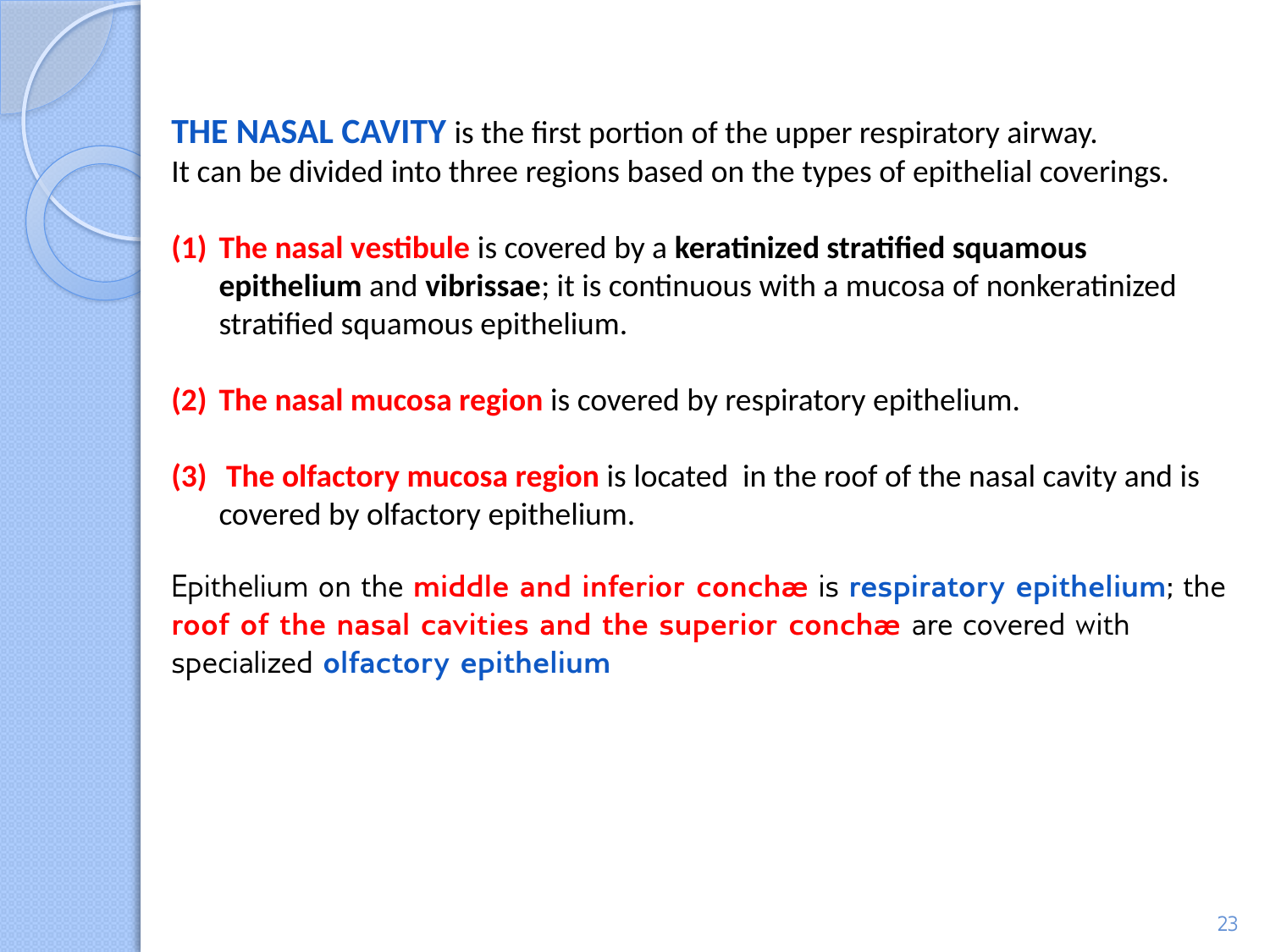

THE NASAL CAVITY is the first portion of the upper respiratory airway.
It can be divided into three regions based on the types of epithelial coverings.

The nasal vestibule is covered by a keratinized stratified squamous epithelium and vibrissae; it is continuous with a mucosa of nonkeratinized stratified squamous epithelium.

The nasal mucosa region is covered by respiratory epithelium.

 The olfactory mucosa region is located  in the roof of the nasal cavity and is covered by olfactory epithelium.
Epithelium on the middle and inferior conchae is respiratory epithelium; the roof of the nasal cavities and the superior conchae are covered with specialized olfactory epithelium
23